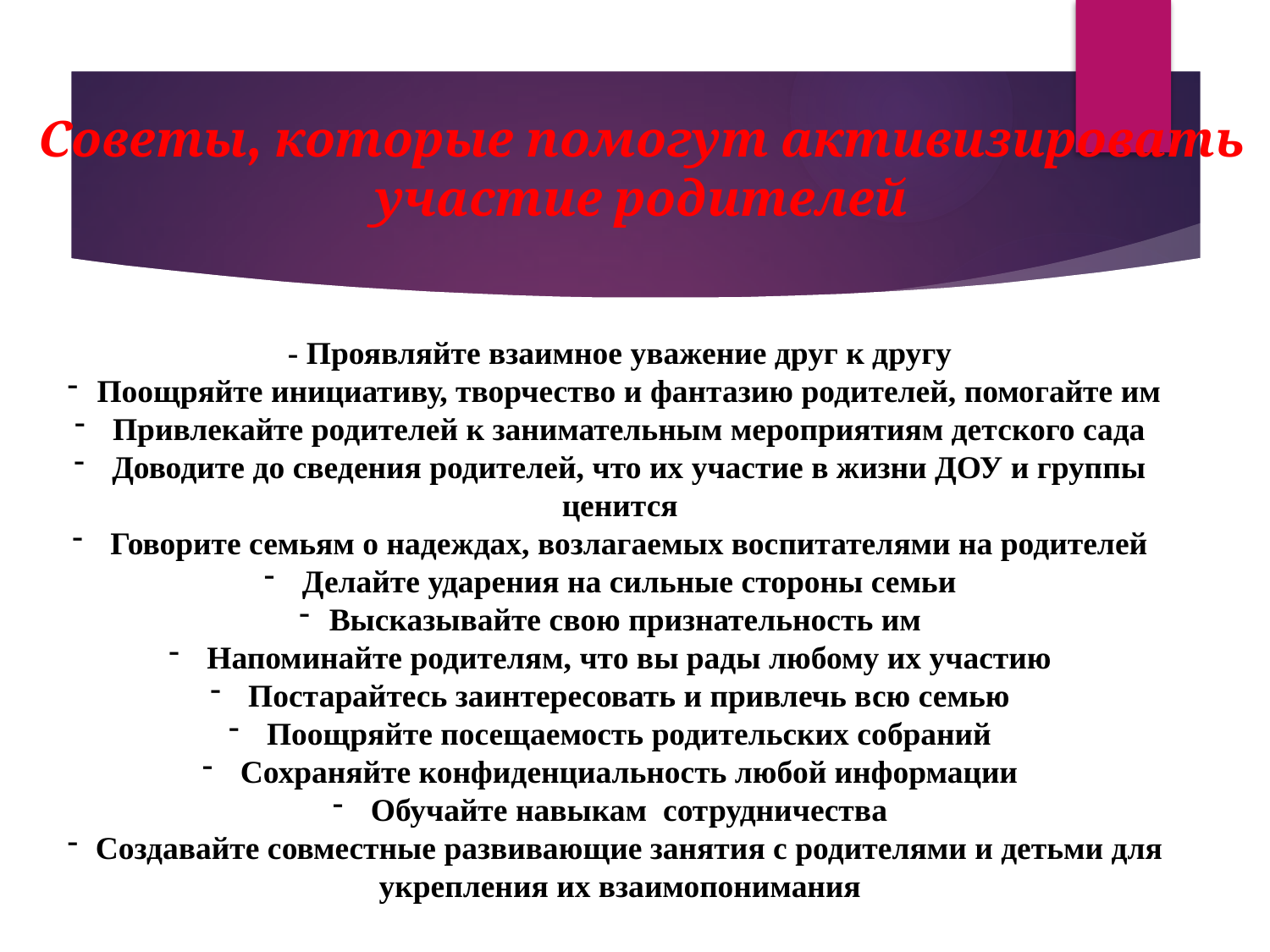

# Советы, которые помогут активизировать участие родителей
- Проявляйте взаимное уважение друг к другу
 Поощряйте инициативу, творчество и фантазию родителей, помогайте им
 Привлекайте родителей к занимательным мероприятиям детского сада
 Доводите до сведения родителей, что их участие в жизни ДОУ и группы ценится
 Говорите семьям о надеждах, возлагаемых воспитателями на родителей
 Делайте ударения на сильные стороны семьи
Высказывайте свою признательность им
 Напоминайте родителям, что вы рады любому их участию
 Постарайтесь заинтересовать и привлечь всю семью
 Поощряйте посещаемость родительских собраний
 Сохраняйте конфиденциальность любой информации
 Обучайте навыкам  сотрудничества
 Создавайте совместные развивающие занятия с родителями и детьми для укрепления их взаимопонимания